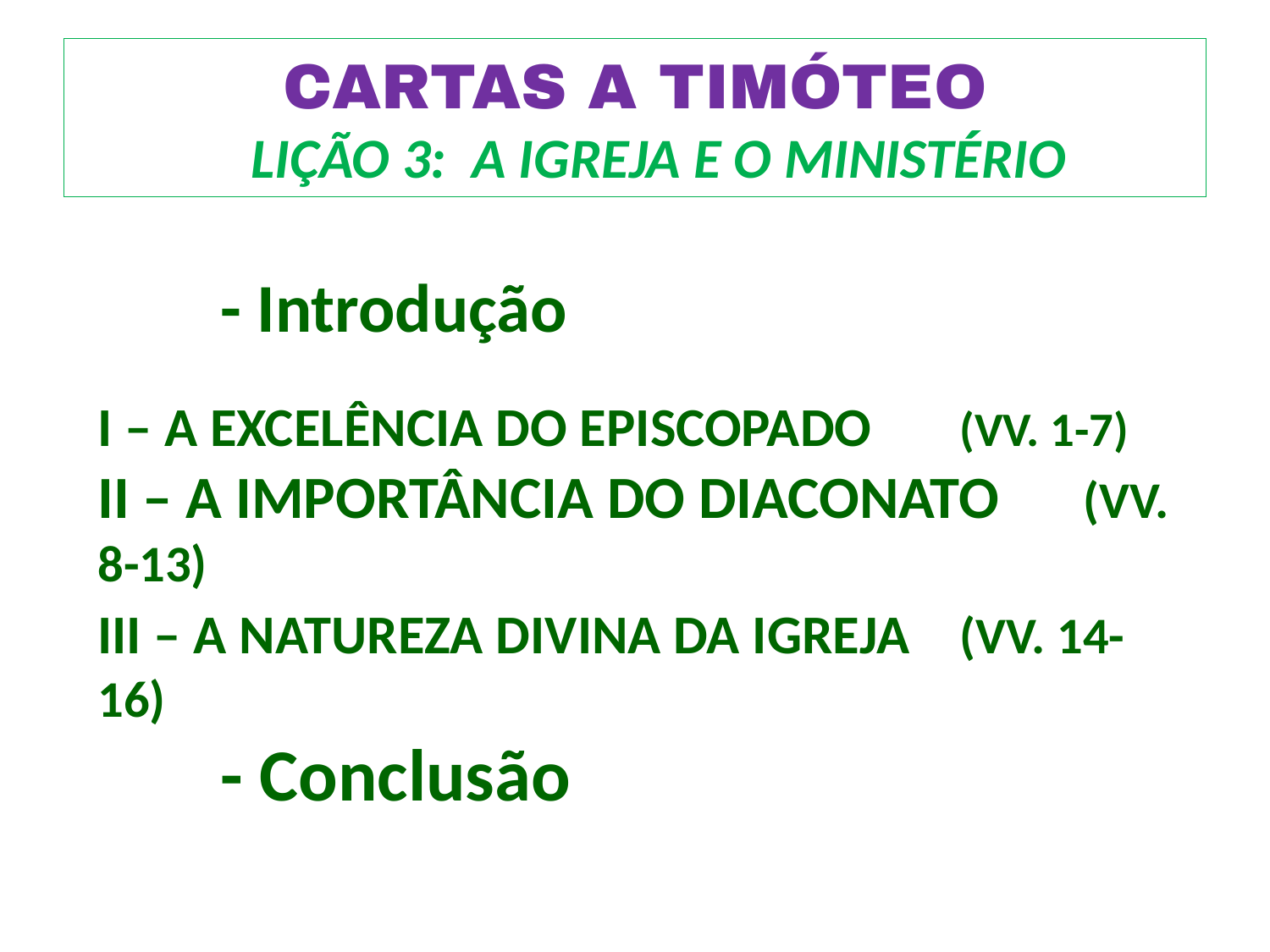

# CARTAS A TIMÓTEO LIÇÃO 3:  A IGREJA E O MINISTÉRIO

	- Introdução

I – A EXCELÊNCIA DO EPISCOPADO						(VV. 1-7)
II – A IMPORTÂNCIA DO DIACONATO					(VV. 8-13)
III – A NATUREZA DIVINA DA IGREJA					(VV. 14-16)
	- Conclusão